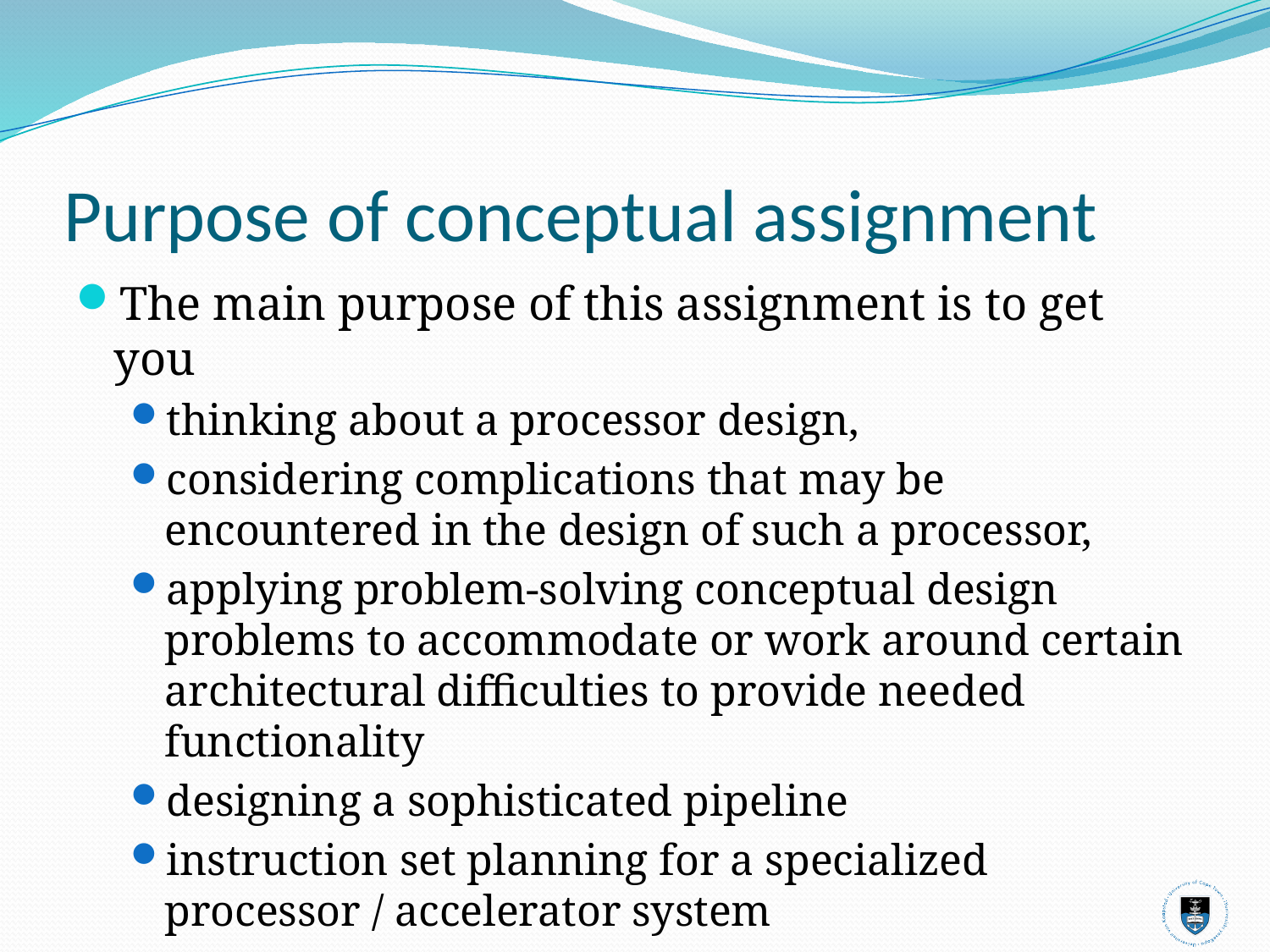

# Purpose of conceptual assignment
The main purpose of this assignment is to get you
thinking about a processor design,
considering complications that may be encountered in the design of such a processor,
applying problem-solving conceptual design problems to accommodate or work around certain architectural difficulties to provide needed functionality
designing a sophisticated pipeline
instruction set planning for a specialized processor / accelerator system